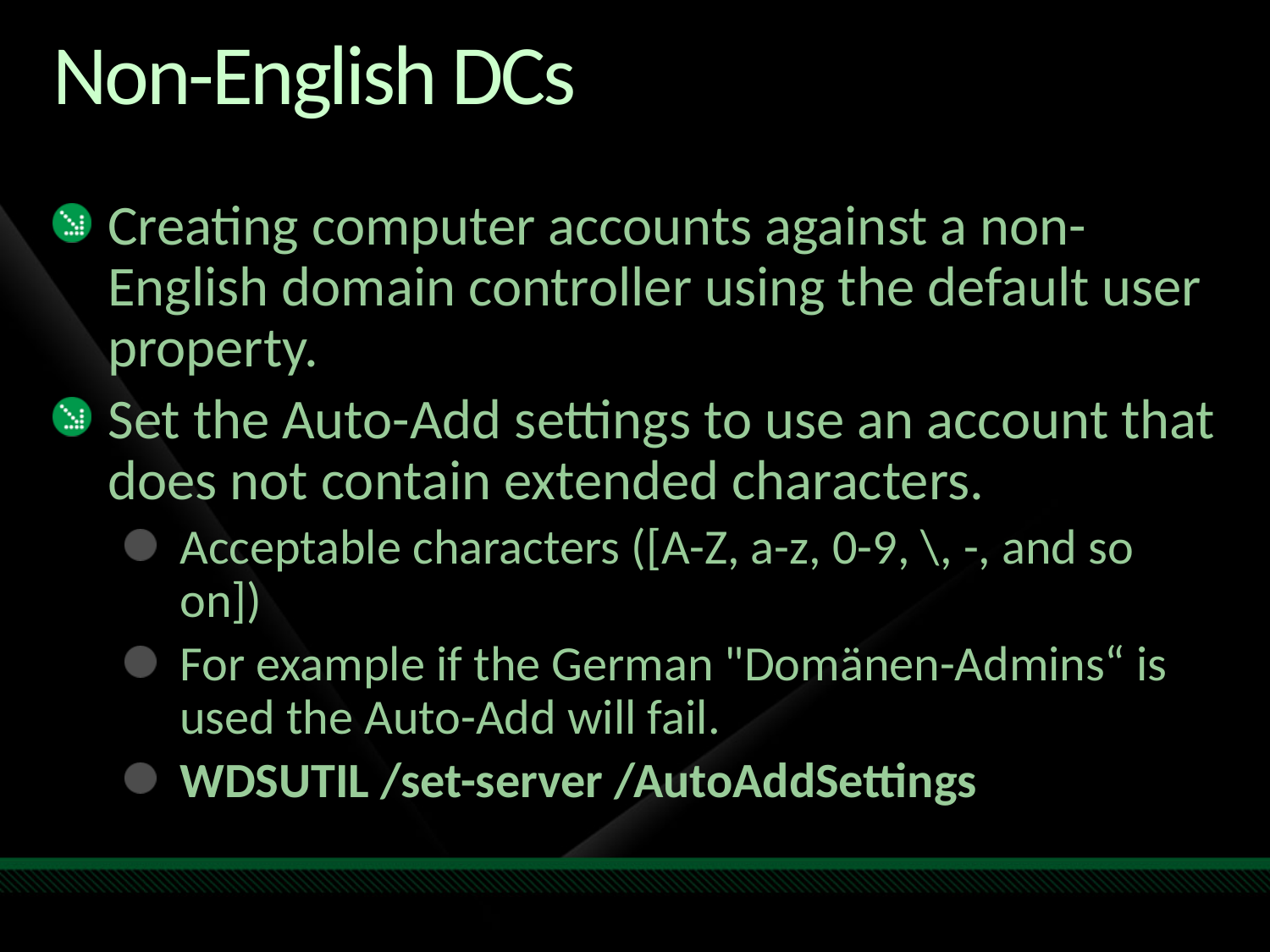

# Non-English DCs
Creating computer accounts against a non-English domain controller using the default user property.
Set the Auto-Add settings to use an account that does not contain extended characters.
Acceptable characters ([A-Z, a-z, 0-9, \, -, and so on])
For example if the German "Domänen-Admins“ is used the Auto-Add will fail.
WDSUTIL /set-server /AutoAddSettings